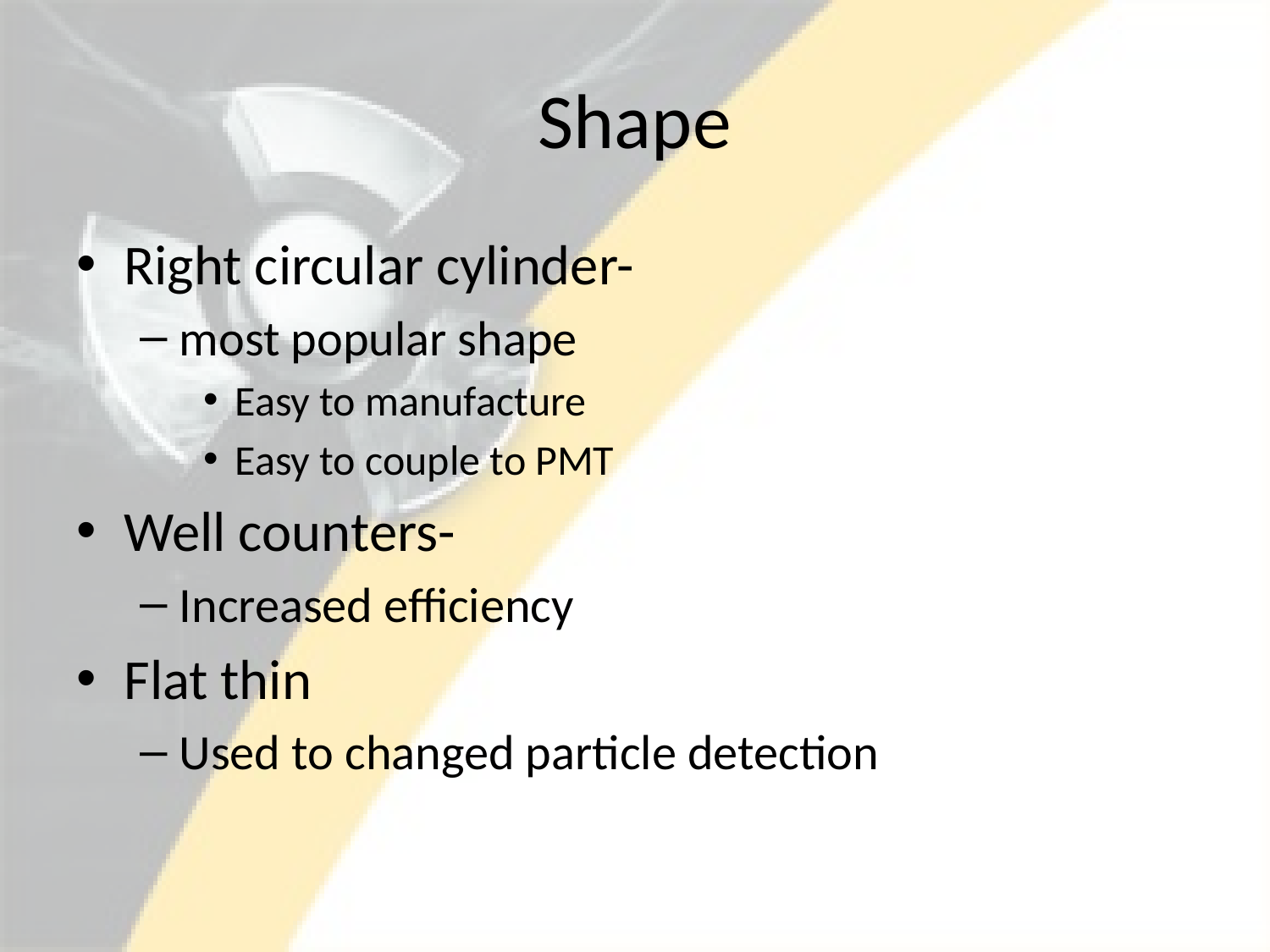

# Shape
Right circular cylinder-
most popular shape
Easy to manufacture
Easy to couple to PMT
Well counters-
Increased efficiency
Flat thin
Used to changed particle detection